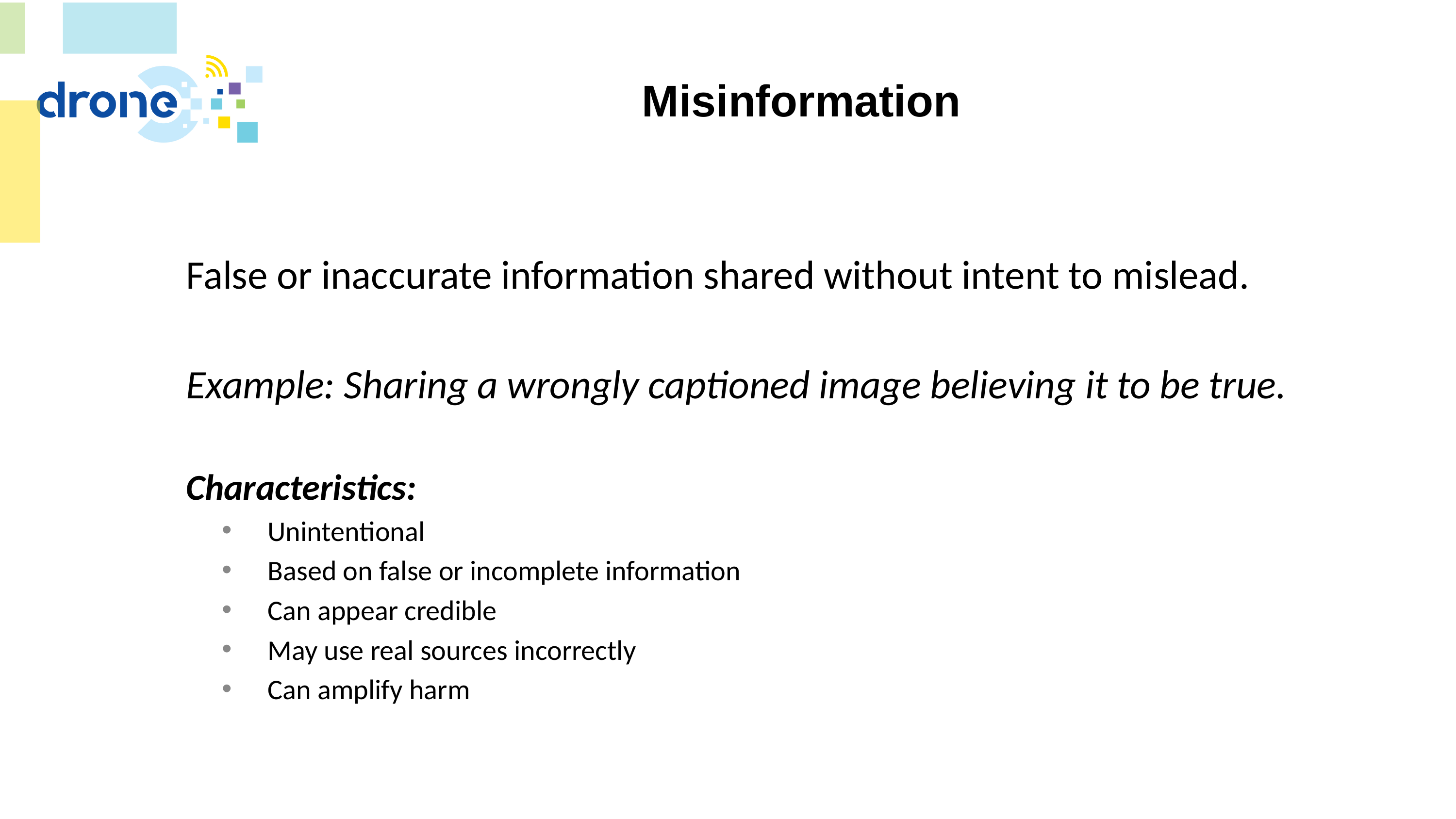

# Misinformation

False or inaccurate information shared without intent to mislead.

Example: Sharing a wrongly captioned image believing it to be true.

Characteristics:
Unintentional
Based on false or incomplete information
Can appear credible
May use real sources incorrectly
Can amplify harm